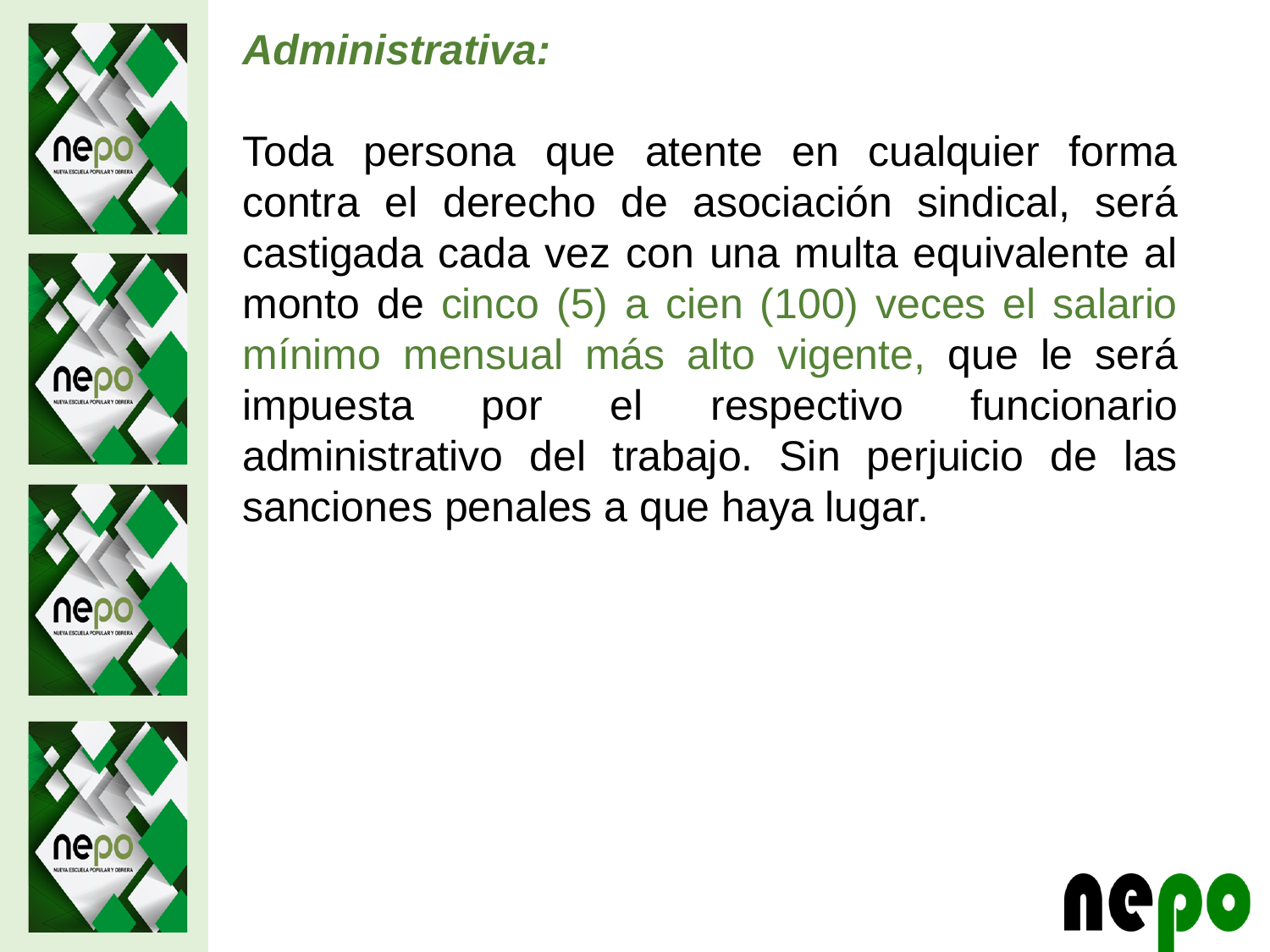

Administrativa:

Toda persona que atente en cualquier forma contra el derecho de asociación sindical, será castigada cada vez con una multa equivalente al monto de cinco (5) a cien (100) veces el salario mínimo mensual más alto vigente, que le será impuesta por el respectivo funcionario administrativo del trabajo. Sin perjuicio de las sanciones penales a que haya lugar.